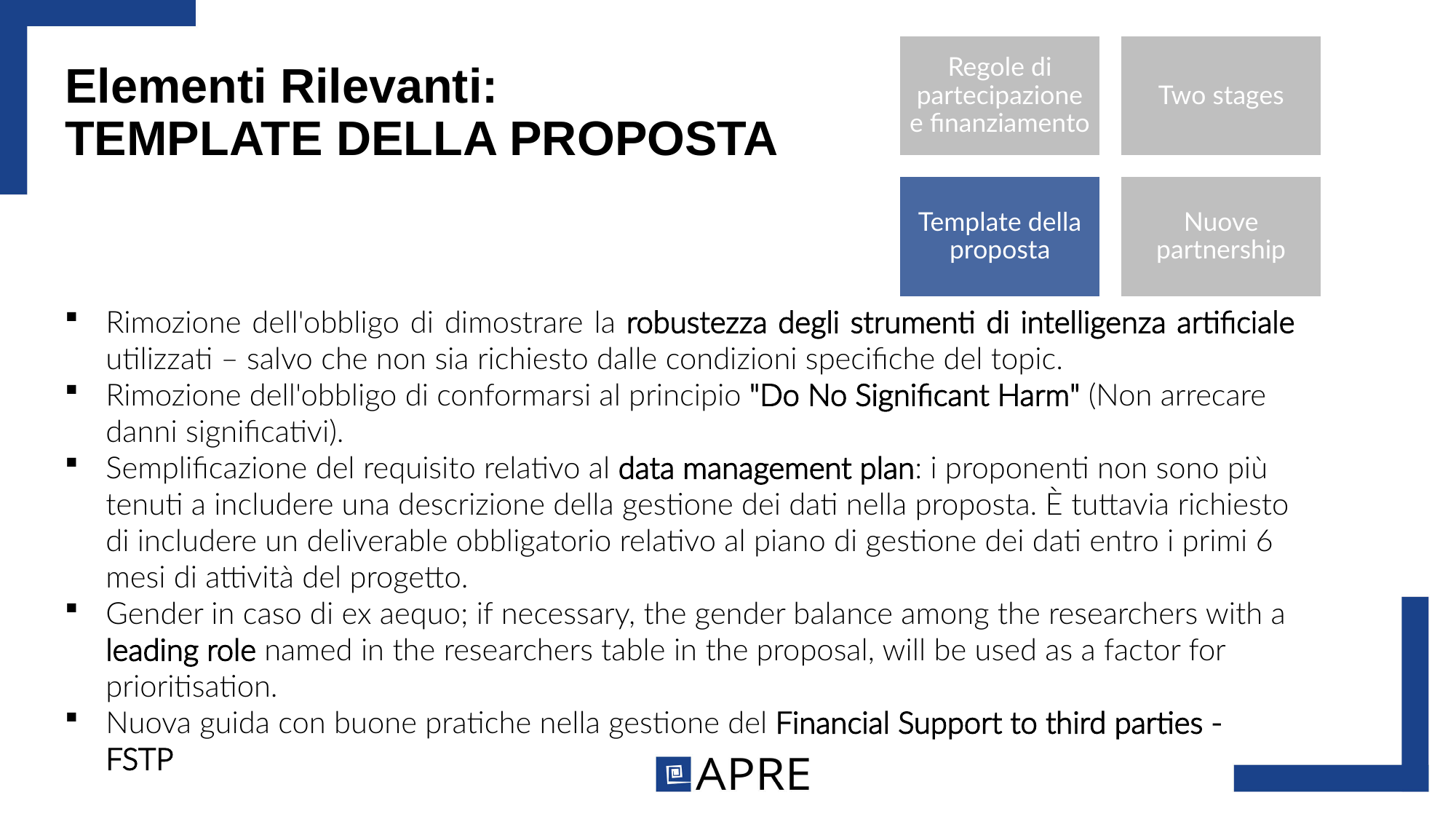

Regole di partecipazione e finanziamento
Two stages
Template della proposta
Nuove partnership
# Elementi Rilevanti: TEMPLATE DELLA PROPOSTA
Rimozione dell'obbligo di dimostrare la robustezza degli strumenti di intelligenza artificiale utilizzati – salvo che non sia richiesto dalle condizioni specifiche del topic.
Rimozione dell'obbligo di conformarsi al principio "Do No Significant Harm" (Non arrecare danni significativi).
Semplificazione del requisito relativo al data management plan: i proponenti non sono più tenuti a includere una descrizione della gestione dei dati nella proposta. È tuttavia richiesto di includere un deliverable obbligatorio relativo al piano di gestione dei dati entro i primi 6 mesi di attività del progetto.
Gender in caso di ex aequo; if necessary, the gender balance among the researchers with a leading role named in the researchers table in the proposal, will be used as a factor for prioritisation.
Nuova guida con buone pratiche nella gestione del Financial Support to third parties - FSTP